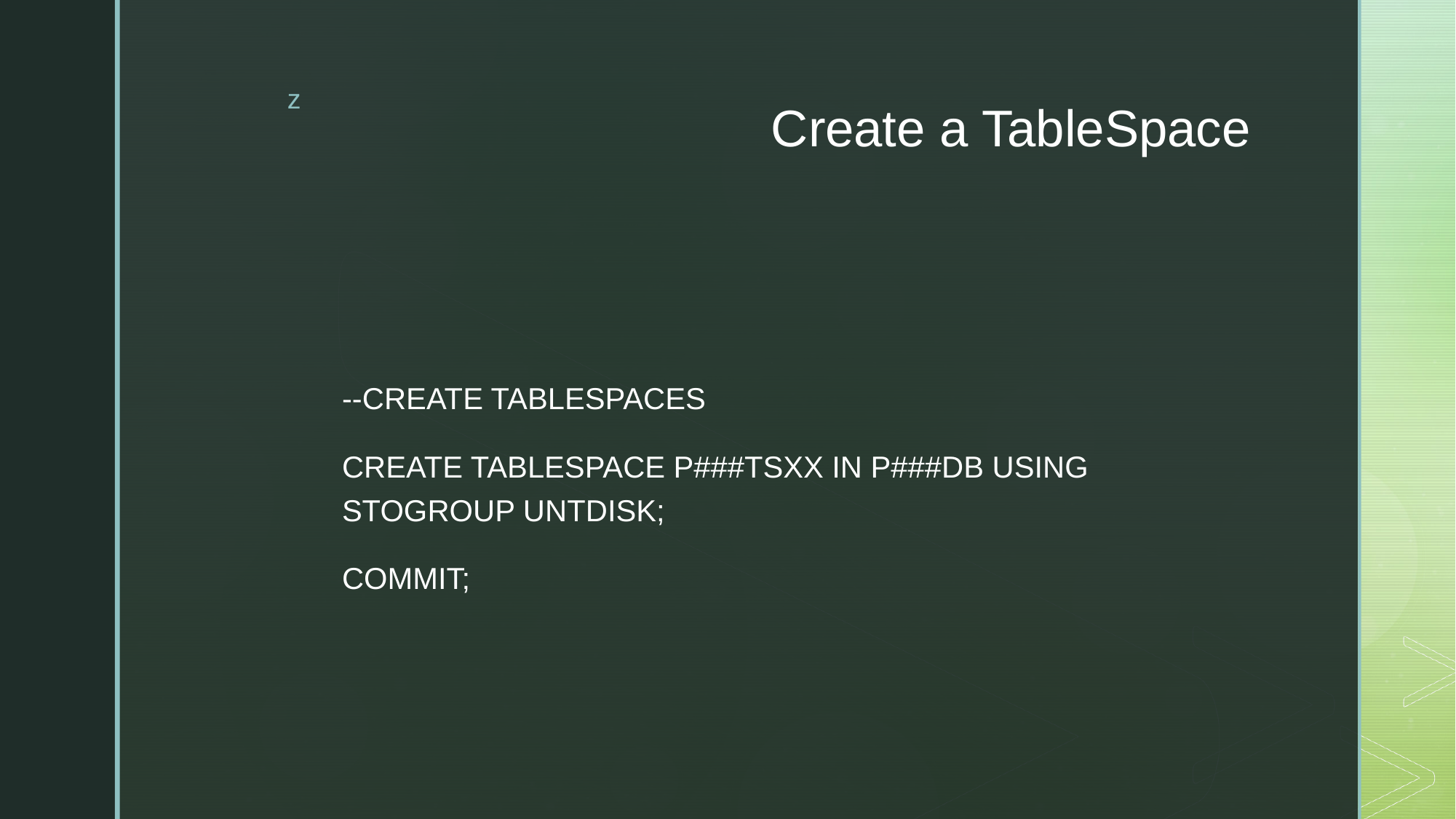

# Create a TableSpace
--CREATE TABLESPACES
CREATE TABLESPACE P###TSXX IN P###DB USING STOGROUP UNTDISK;
COMMIT;